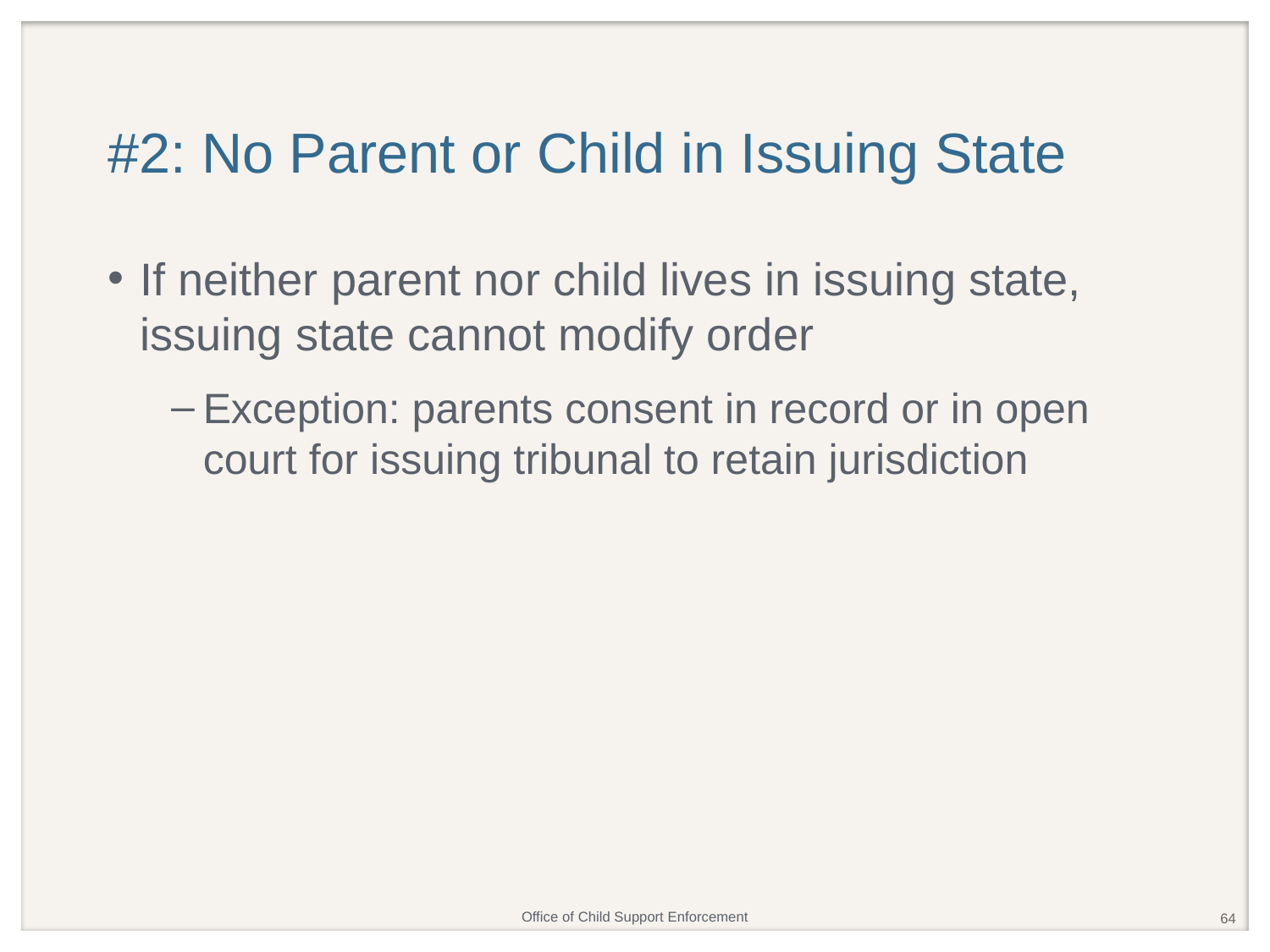

# #2: No Parent or Child in Issuing State
If neither parent nor child lives in issuing state, issuing state cannot modify order
Exception: parents consent in record or in open court for issuing tribunal to retain jurisdiction

64